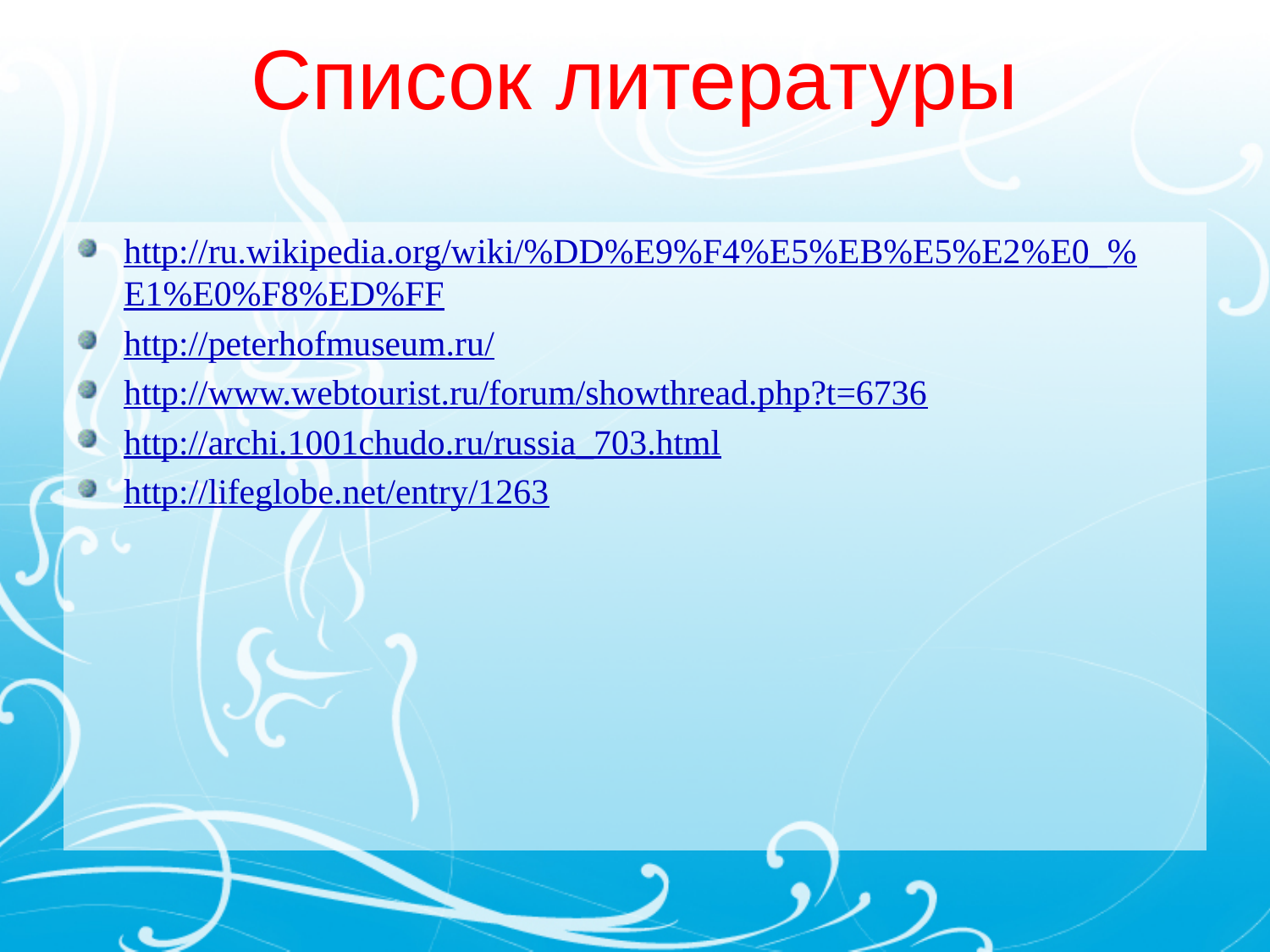

# Список литературы
http://ru.wikipedia.org/wiki/%DD%E9%F4%E5%EB%E5%E2%E0_%E1%E0%F8%ED%FF
http://peterhofmuseum.ru/
http://www.webtourist.ru/forum/showthread.php?t=6736
http://archi.1001chudo.ru/russia_703.html
http://lifeglobe.net/entry/1263